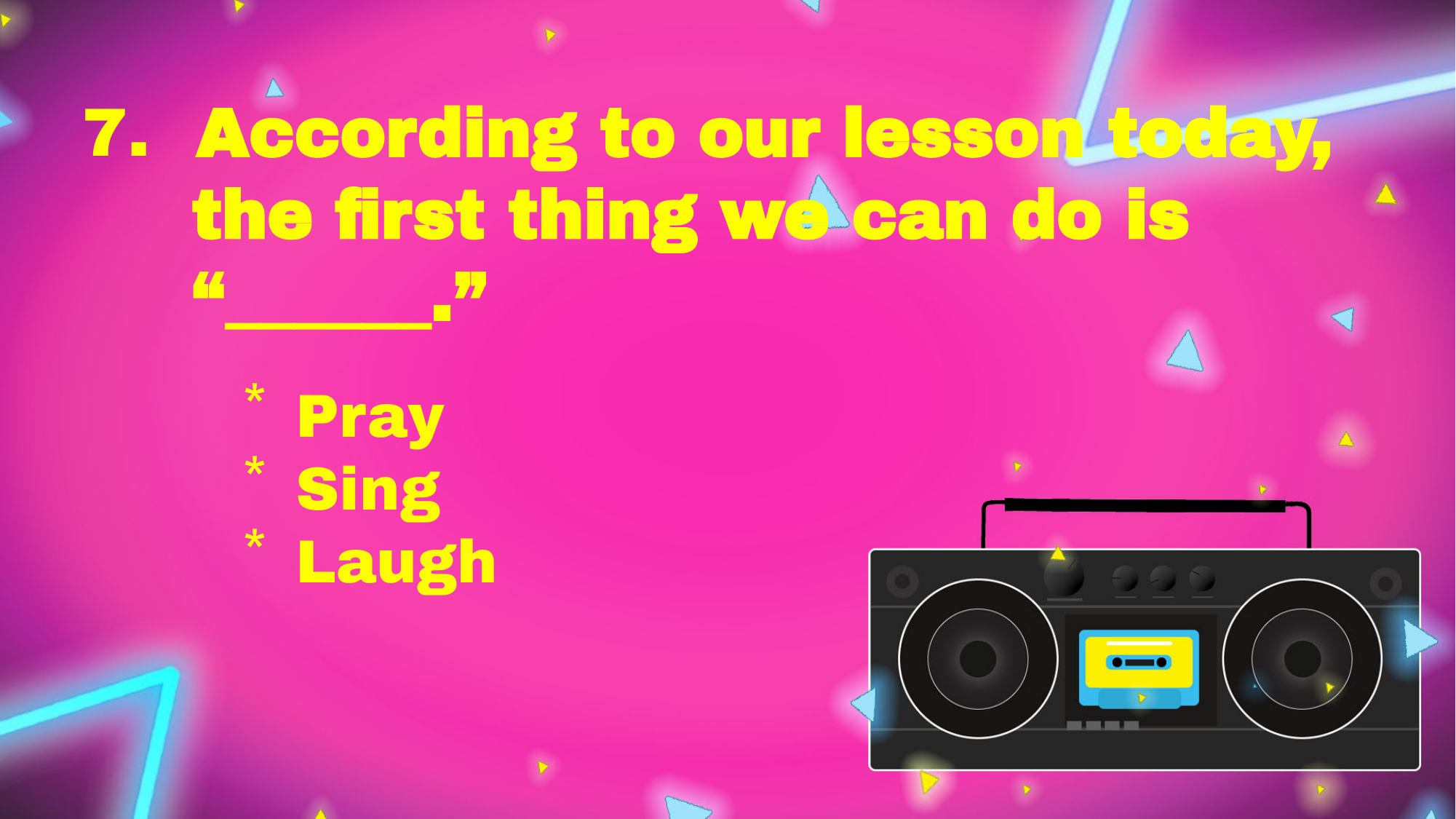

7.  According to our lesson today,
	the first thing we can do is
	“______.”

Pray
Sing
Laugh